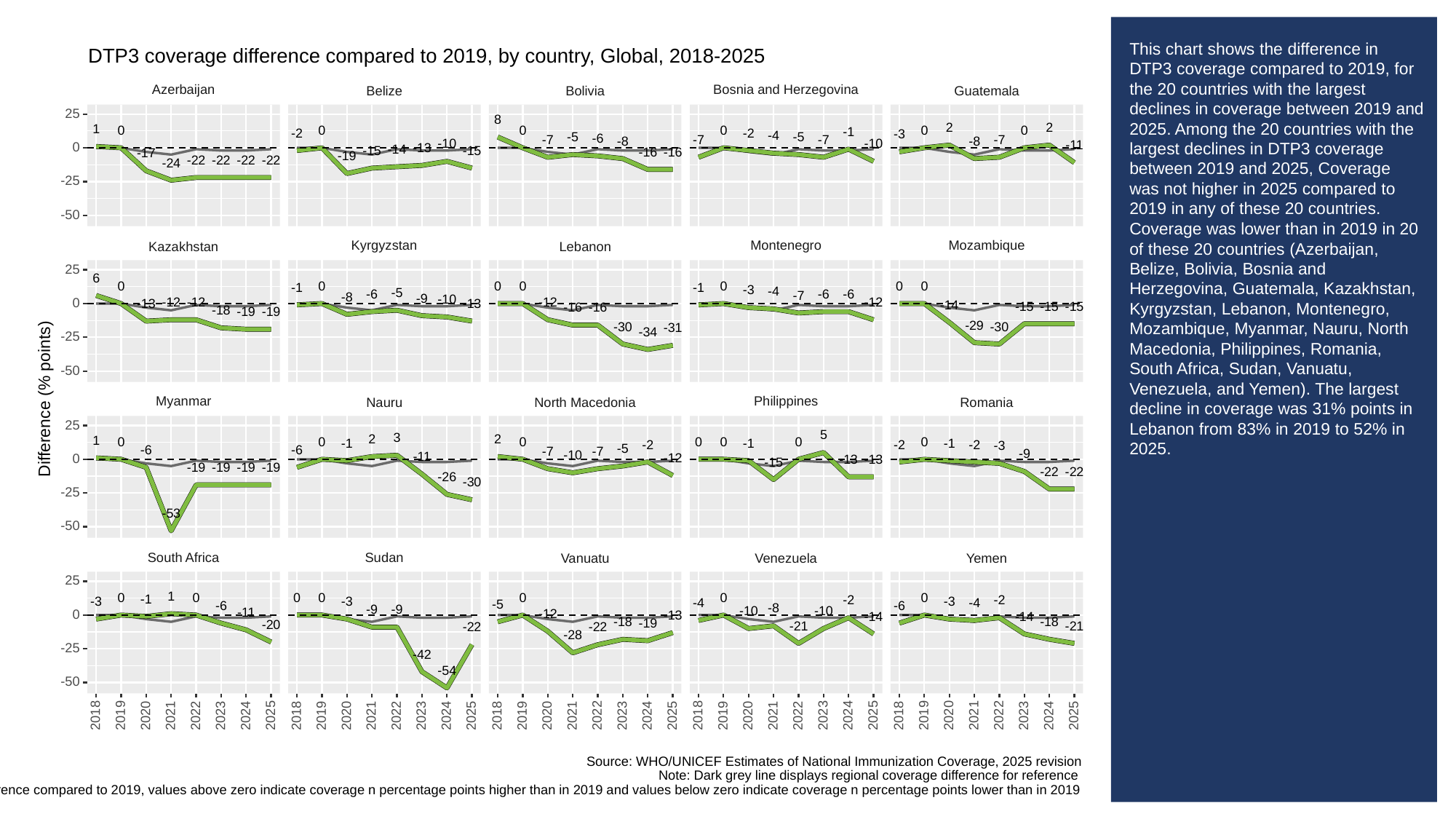

# This chart shows the difference in DTP3 coverage compared to 2019, for the 20 countries with the largest declines in coverage between 2019 and 2025. Among the 20 countries with the largest declines in DTP3 coverage between 2019 and 2025, Coverage was not higher in 2025 compared to 2019 in any of these 20 countries. Coverage was lower than in 2019 in 20 of these 20 countries (Azerbaijan, Belize, Bolivia, Bosnia and Herzegovina, Guatemala, Kazakhstan, Kyrgyzstan, Lebanon, Montenegro, Mozambique, Myanmar, Nauru, North Macedonia, Philippines, Romania, South Africa, Sudan, Vanuatu, Venezuela, and Yemen). The largest decline in coverage was 31% points in Lebanon from 83% in 2019 to 52% in 2025.

DTP3 coverage difference compared to 2019, by country, Global, 2018-2025
Azerbaijan
Bosnia and Herzegovina
Guatemala
Belize
Bolivia

25

8
2
2
1
0
0
0
0
0
0
-1
-2
-2
-3

-4
-5
-5
-6
-7
-7
-7
-7

-8
-8
-10
-10
-11
0
-13

-14

-15
-15

-16
-16
-17
-19
-22
-22
-22
-22
-24

-25

-50

Kyrgyzstan
Montenegro
Mozambique
Kazakhstan
Lebanon

25

6
0
0
0
0
0
0
0
-1
-1
-3

-4
-5
-6
-6
-6
-7
-8
-9

-10
-12
-12
-12
-12
0
-13
-13
-14
-15
-15
-15

-16
-16
-18
-19
-19

-29
-30
-30
-31
-34
-25

-50

Difference (% points)
Myanmar
Philippines
Nauru
North Macedonia
Romania

25

5
3
2
2
1
0
0
0
0
0
0
0
-1
-1
-1
-2
-2
-2
-3

-5
-6
-6
-7
-7
-9
-10

-11
-12
0

-13
-13

-15

-19
-19
-19
-19
-22
-22
-26

-30
-25

-53

-50

South Africa
Sudan
Vanuatu
Venezuela
Yemen

25

1
0
0
0
0
0
0
0
-1
-2
-2
-3
-3
-3

-4
-4
-5
-6
-6
-8
-9
-9
-10
-10
-11
-12
0
-13
-14
-14

-18
-18
-19
-20
-21
-21
-22
-22
-28

-25

-42

-54
-50

2023
2023
2023
2023
2023
2018
2019
2020
2021
2022
2024
2025
2018
2019
2020
2021
2022
2024
2025
2018
2019
2020
2021
2022
2024
2025
2018
2019
2020
2021
2022
2024
2025
2018
2019
2020
2021
2022
2024
2025
Source: WHO/UNICEF Estimates of National Immunization Coverage, 2025 revision
Note: Dark grey line displays regional coverage difference for reference
When looking at coverage difference compared to 2019, values above zero indicate coverage n percentage points higher than in 2019 and values below zero indicate coverage n percentage points lower than in 2019